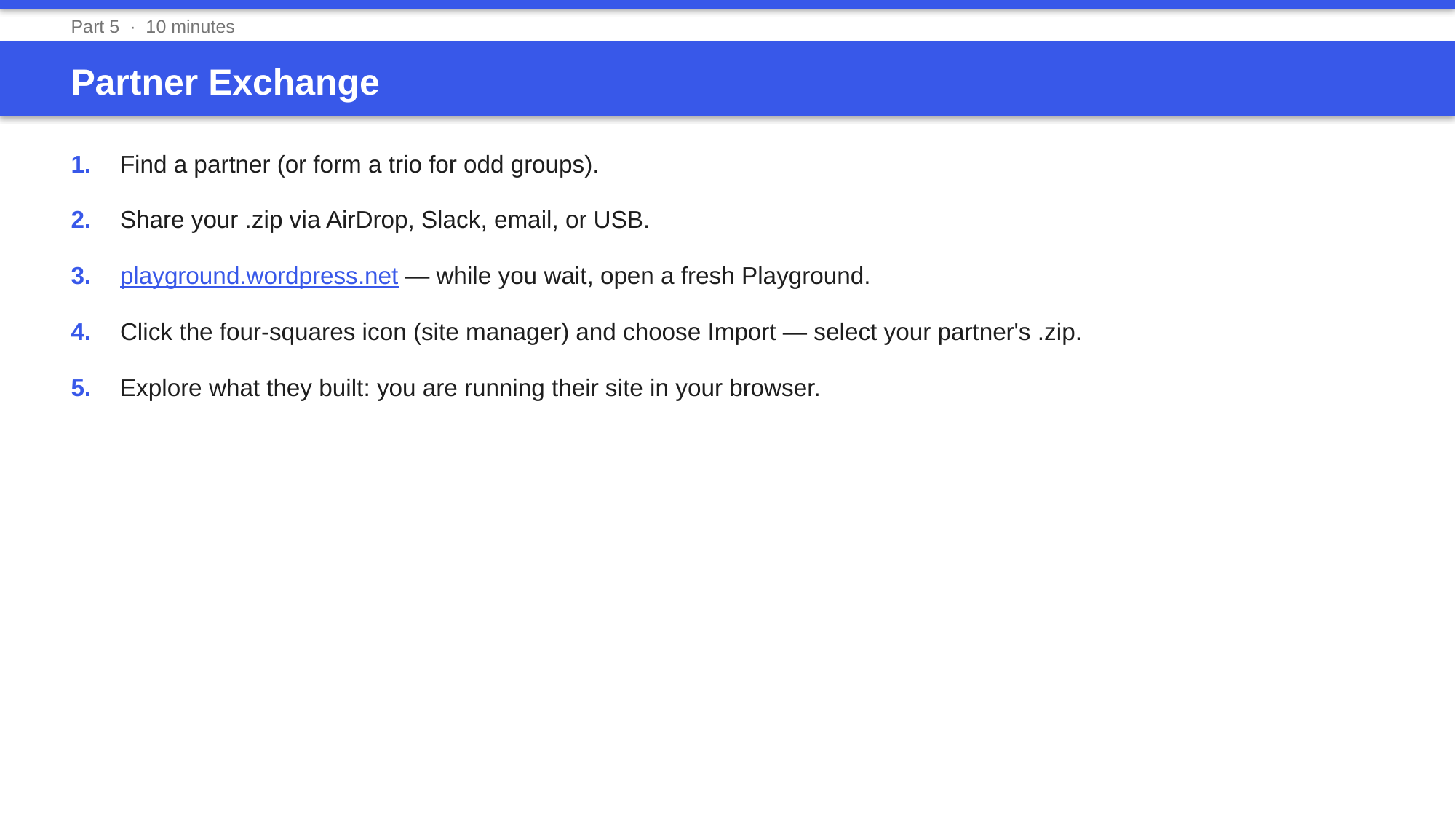

Part 5  ·  10 minutes

Partner Exchange
1.	Find a partner (or form a trio for odd groups).
2.	Share your .zip via AirDrop, Slack, email, or USB.
3.	playground.wordpress.net — while you wait, open a fresh Playground.
4.	Click the four-squares icon (site manager) and choose Import — select your partner's .zip.
5.	Explore what they built: you are running their site in your browser.